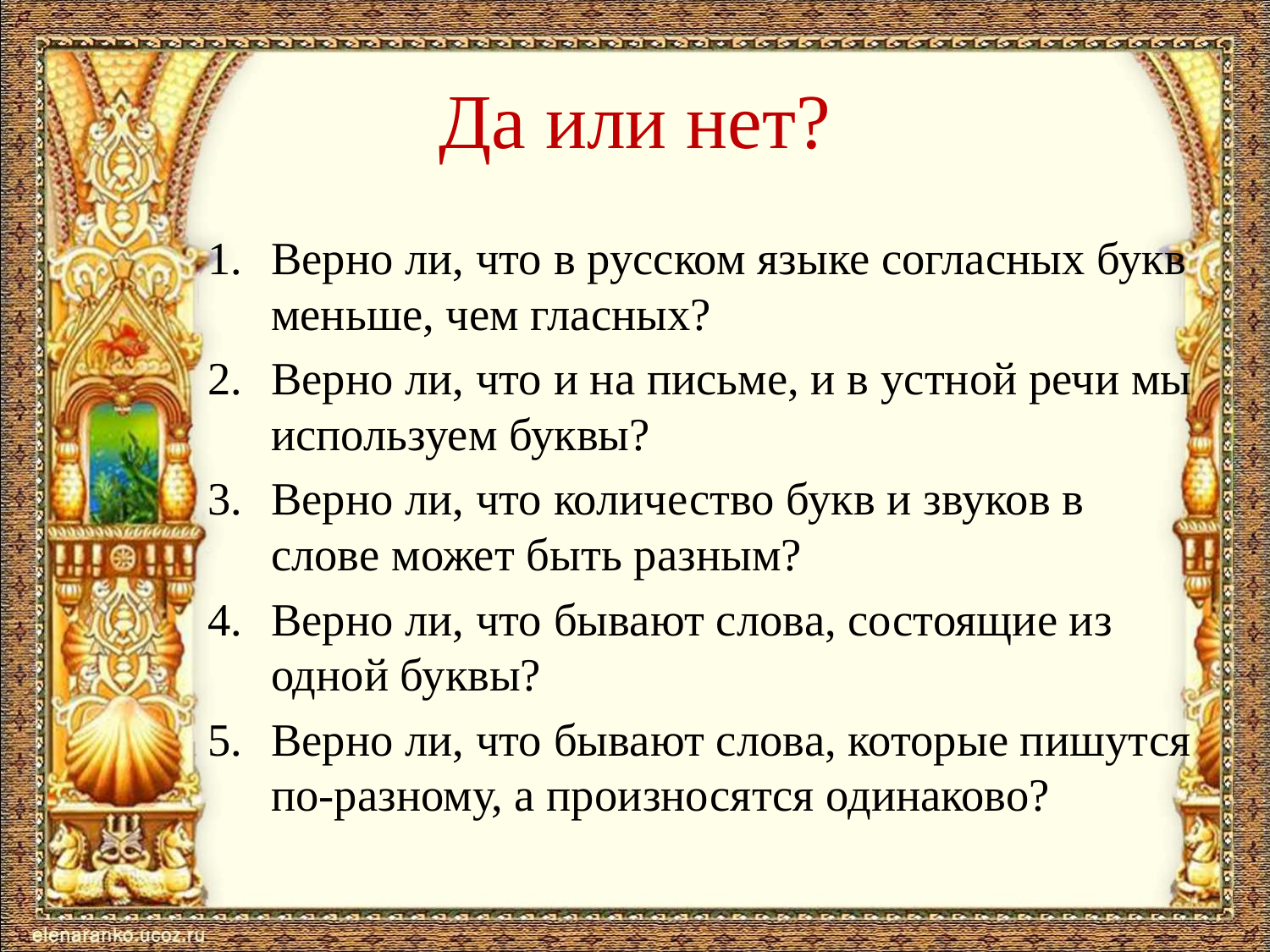

# Да или нет?
Верно ли, что в русском языке согласных букв меньше, чем гласных?
Верно ли, что и на письме, и в устной речи мы используем буквы?
Верно ли, что количество букв и звуков в слове может быть разным?
Верно ли, что бывают слова, состоящие из одной буквы?
Верно ли, что бывают слова, которые пишутся по-разному, а произносятся одинаково?